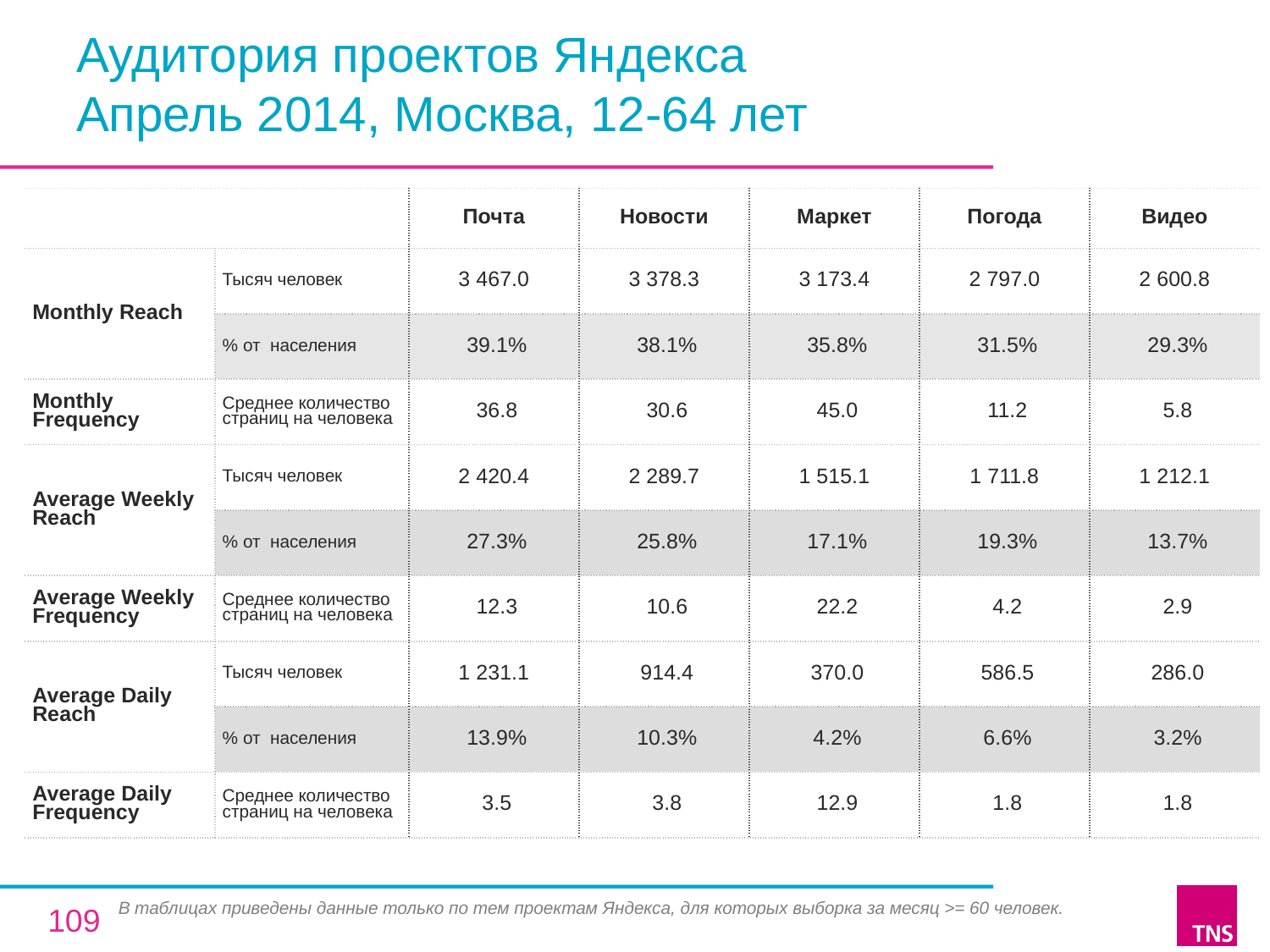

# Аудитория проектов Яндекса Апрель 2014, Москва, 12-64 лет
|  |  | Почта | Новости | Маркет | Погода | Видео |
| --- | --- | --- | --- | --- | --- | --- |
| Monthly Reach | Тысяч человек | 3 467.0 | 3 378.3 | 3 173.4 | 2 797.0 | 2 600.8 |
|  | % от населения | 39.1% | 38.1% | 35.8% | 31.5% | 29.3% |
| Monthly Frequency | Среднее количество страниц на человека | 36.8 | 30.6 | 45.0 | 11.2 | 5.8 |
| Average Weekly Reach | Тысяч человек | 2 420.4 | 2 289.7 | 1 515.1 | 1 711.8 | 1 212.1 |
|  | % от населения | 27.3% | 25.8% | 17.1% | 19.3% | 13.7% |
| Average Weekly Frequency | Среднее количество страниц на человека | 12.3 | 10.6 | 22.2 | 4.2 | 2.9 |
| Average Daily Reach | Тысяч человек | 1 231.1 | 914.4 | 370.0 | 586.5 | 286.0 |
|  | % от населения | 13.9% | 10.3% | 4.2% | 6.6% | 3.2% |
| Average Daily Frequency | Среднее количество страниц на человека | 3.5 | 3.8 | 12.9 | 1.8 | 1.8 |
В таблицах приведены данные только по тем проектам Яндекса, для которых выборка за месяц >= 60 человек.
109